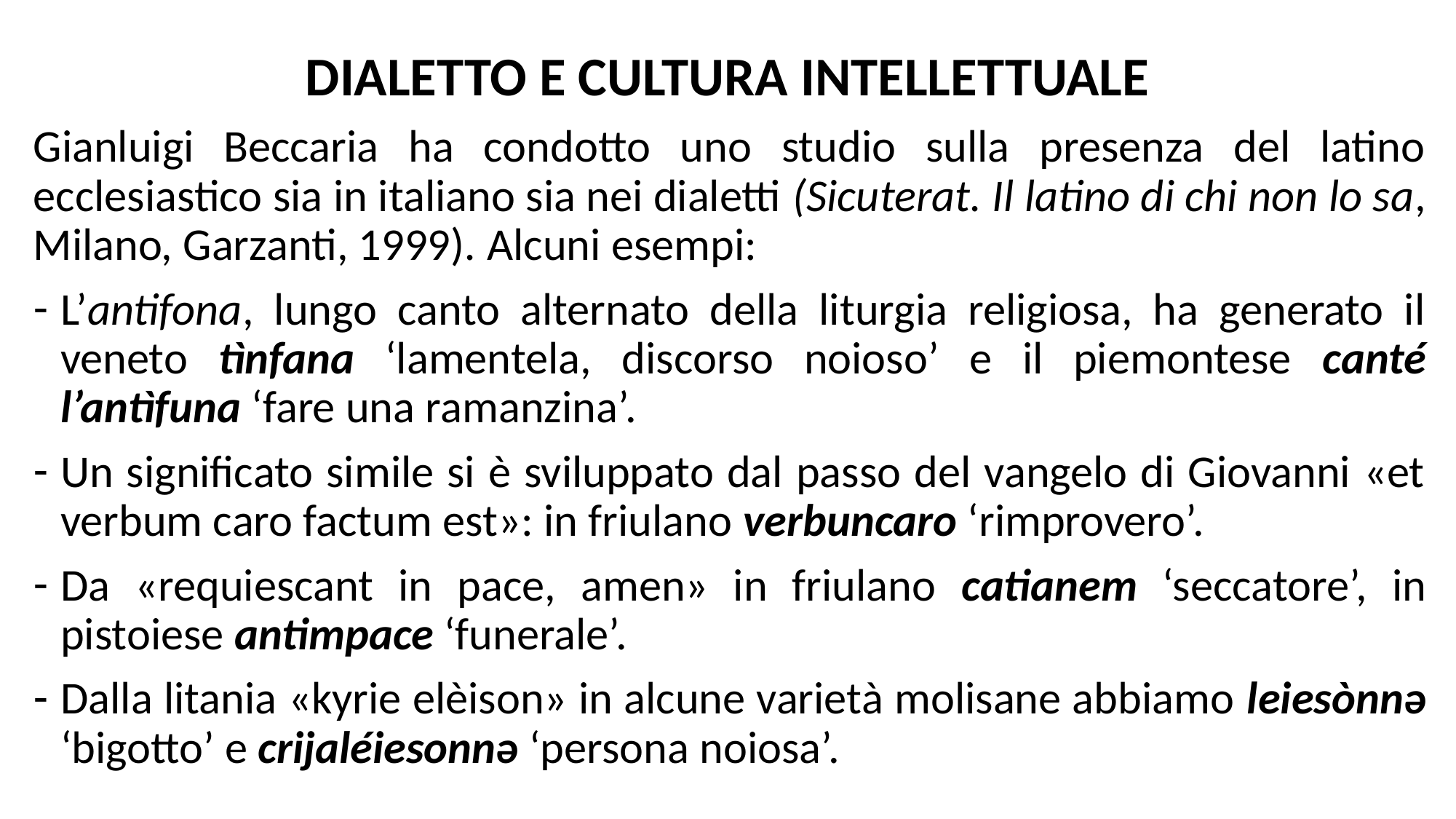

# DIALETTO E CULTURA INTELLETTUALE
Gianluigi Beccaria ha condotto uno studio sulla presenza del latino ecclesiastico sia in italiano sia nei dialetti (Sicuterat. Il latino di chi non lo sa, Milano, Garzanti, 1999). Alcuni esempi:
L’antifona, lungo canto alternato della liturgia religiosa, ha generato il veneto tìnfana ‘lamentela, discorso noioso’ e il piemontese canté l’antìfuna ‘fare una ramanzina’.
Un significato simile si è sviluppato dal passo del vangelo di Giovanni «et verbum caro factum est»: in friulano verbuncaro ‘rimprovero’.
Da «requiescant in pace, amen» in friulano catianem ‘seccatore’, in pistoiese antimpace ‘funerale’.
Dalla litania «kyrie elèison» in alcune varietà molisane abbiamo leiesònnə ‘bigotto’ e crijaléiesonnə ‘persona noiosa’.